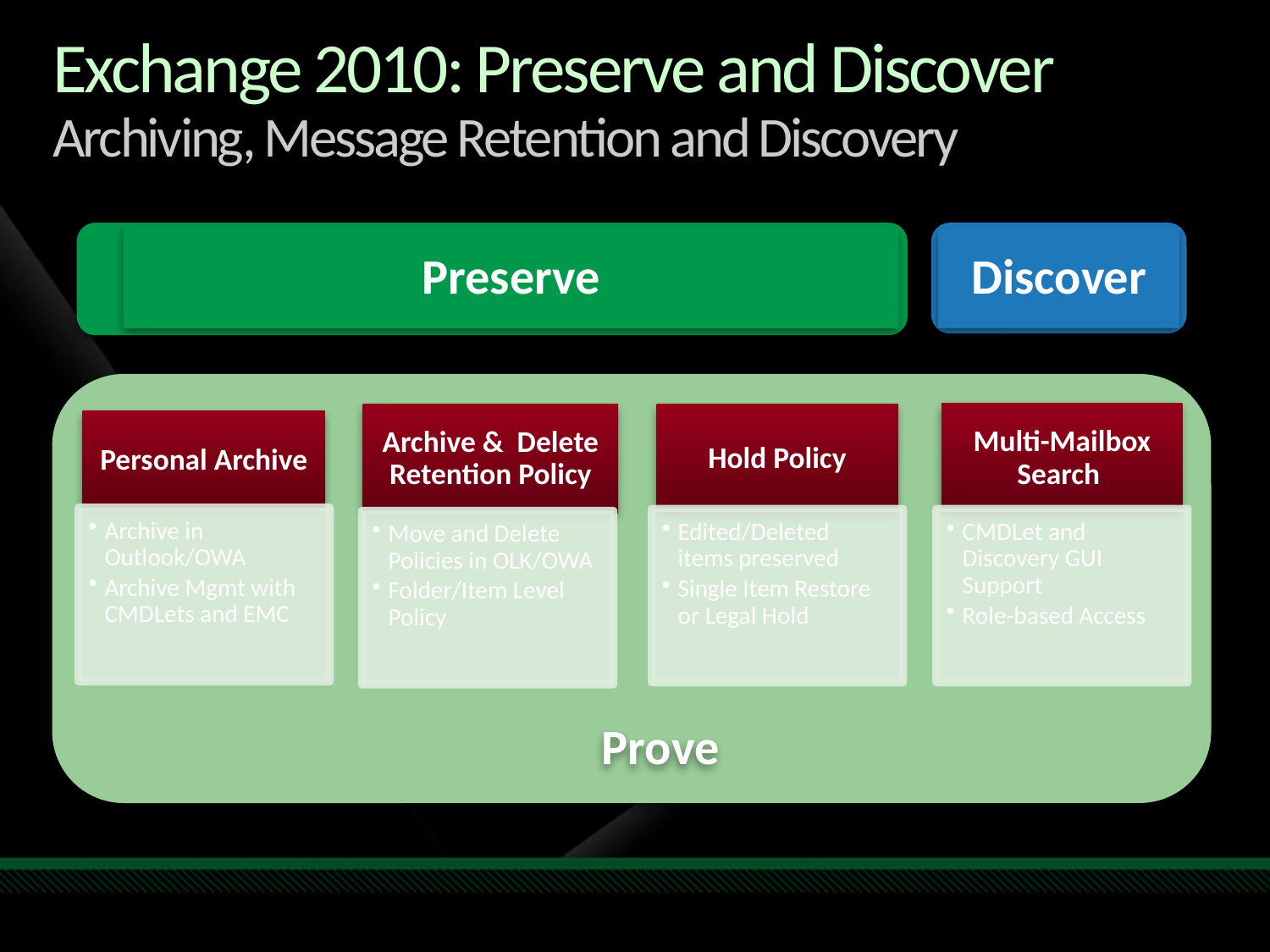

# Exchange 2010: Preserve and Discover Archiving, Message Retention and Discovery

Preserve

Discover
Personal Archive
Archive in Outlook/OWA
Archive Mgmt with CMDLets and EMC
Archive &  Delete Retention Policy
Move and Delete Policies in OLK/OWA
Folder/Item Level Policy
Hold Policy
Edited/Deleted items preserved
Single Item Restore or Legal Hold
Multi-Mailbox Search
CMDLet and Discovery GUI Support
Role-based Access

Prove